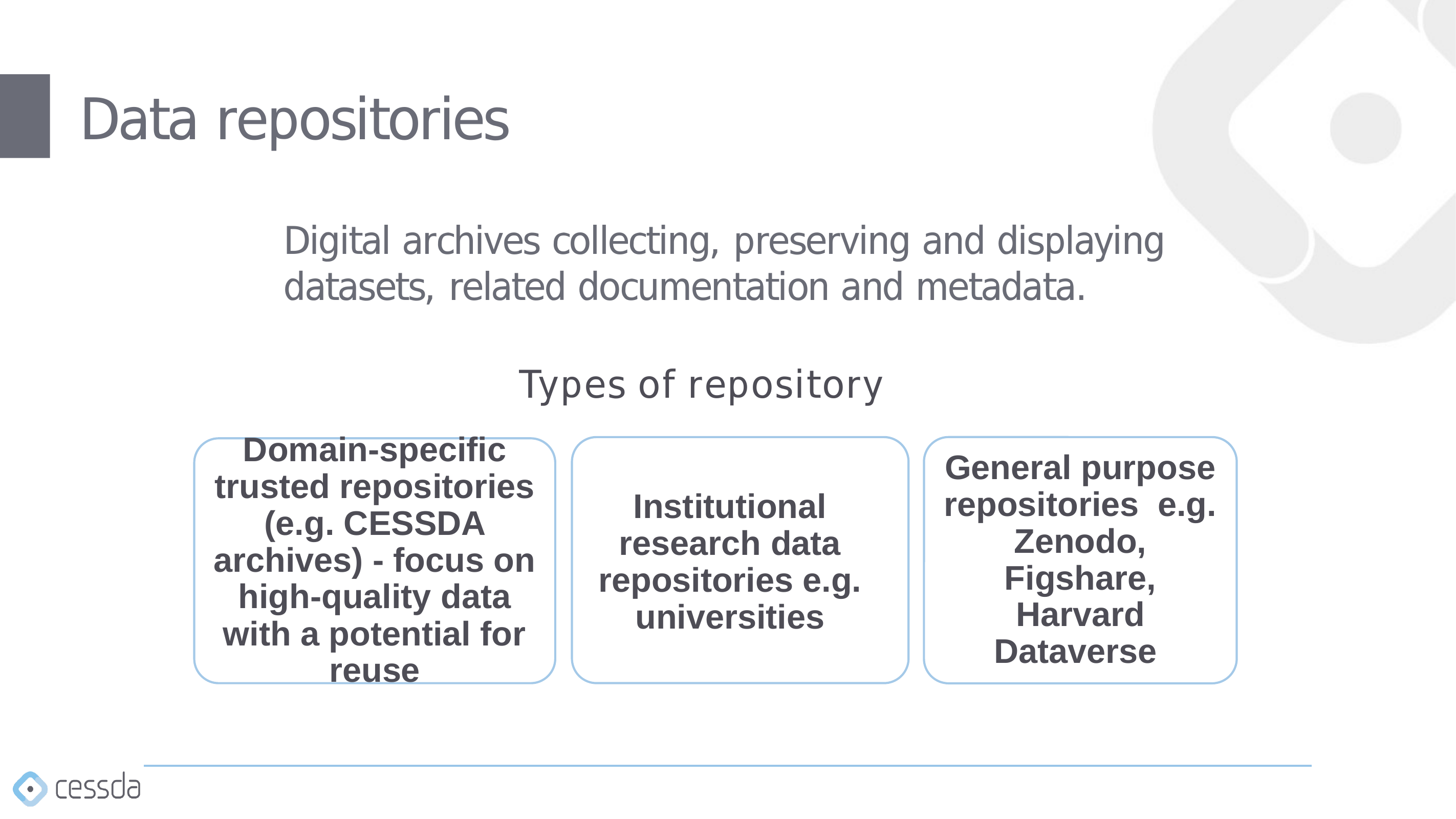

# Data repositories
Digital archives collecting, preserving and displaying datasets, related documentation and metadata.

Types of repository

Institutional research data repositories e.g. universities

General purpose repositories  e.g. Zenodo, Figshare, Harvard Dataverse

Domain-specific trusted repositories (e.g. CESSDA archives) - focus on high-quality data with a potential for reuse